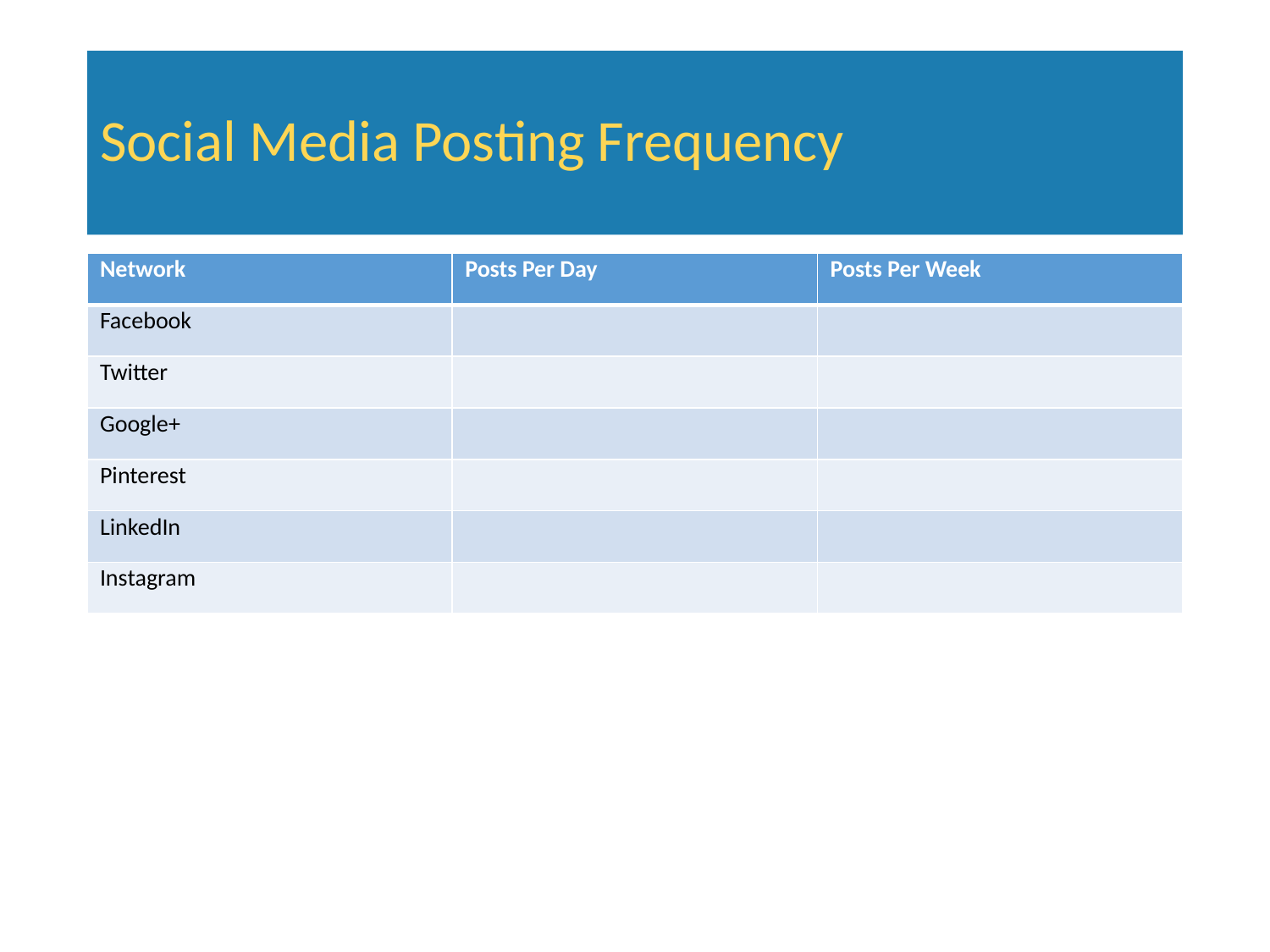

# Social Media Posting Frequency
| Network | Posts Per Day | Posts Per Week |
| --- | --- | --- |
| Facebook |  |  |
| Twitter |  |  |
| Google+ |  |  |
| Pinterest |  |  |
| LinkedIn |  |  |
| Instagram |  |  |